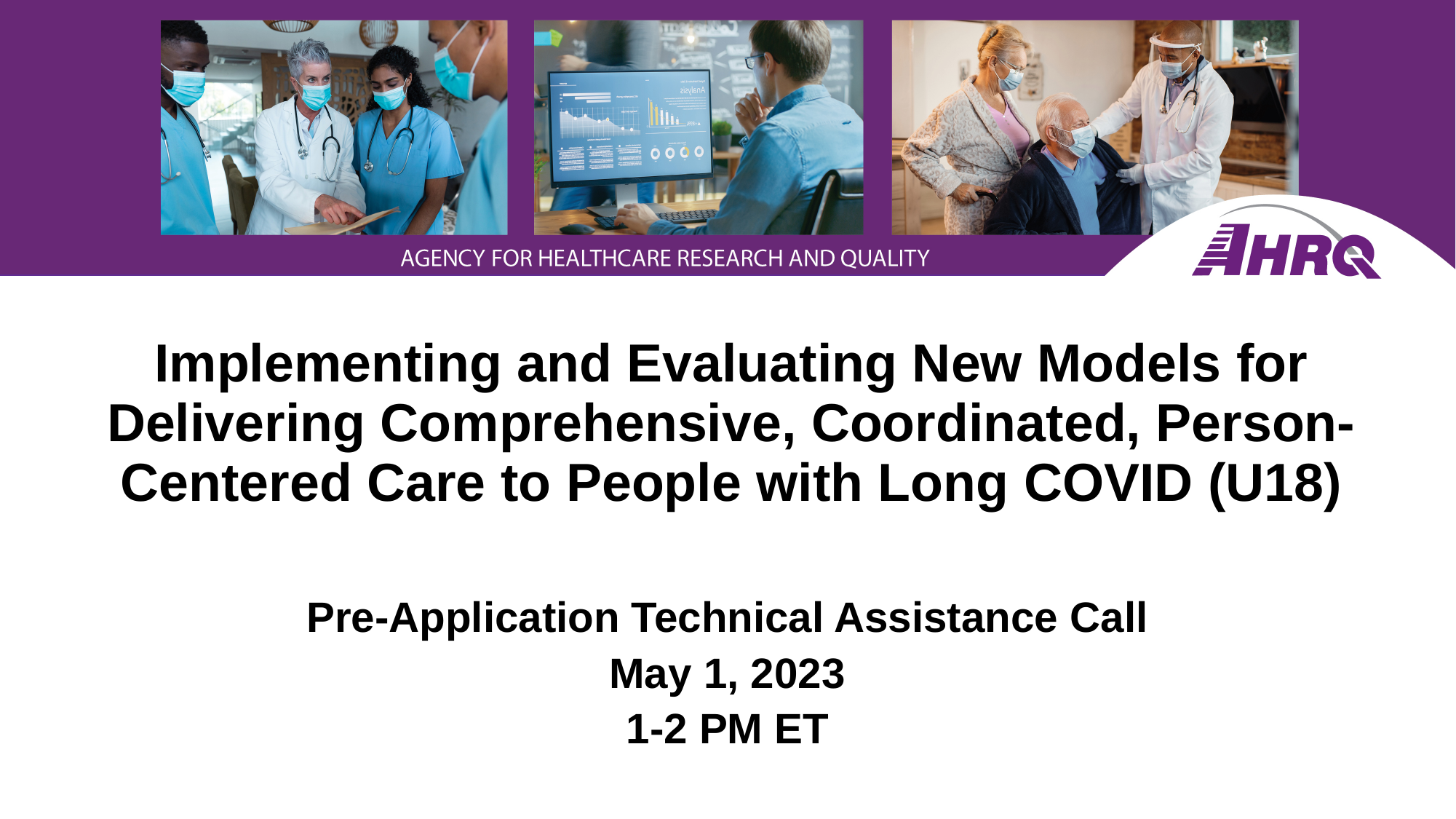

# Implementing and Evaluating New Models for Delivering Comprehensive, Coordinated, Person-Centered Care to People with Long COVID (U18)
Pre-Application Technical Assistance Call
May 1, 2023
1-2 PM ET